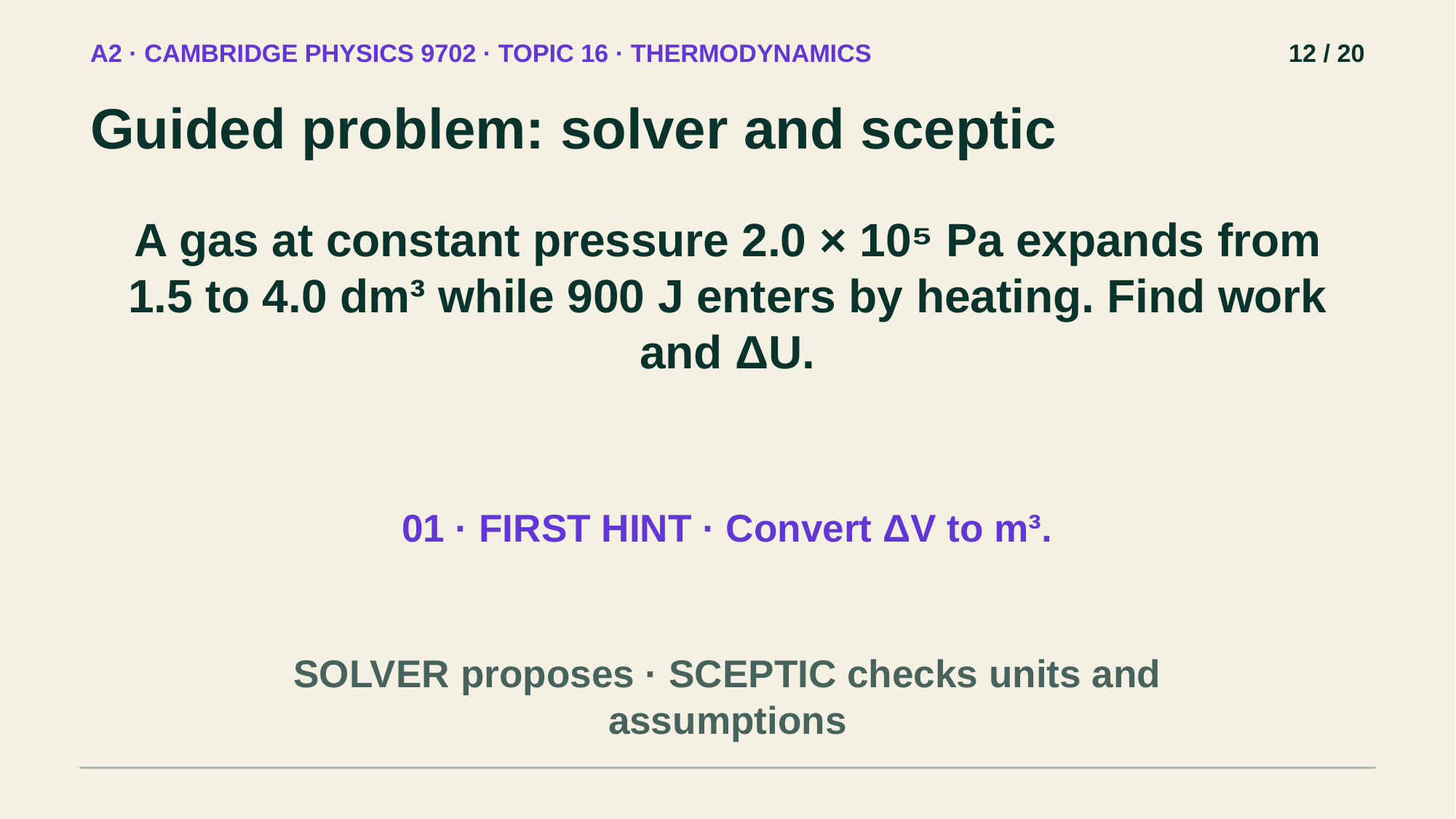

A2 · CAMBRIDGE PHYSICS 9702 · TOPIC 16 · THERMODYNAMICS
12 / 20
Guided problem: solver and sceptic
A gas at constant pressure 2.0 × 10⁵ Pa expands from 1.5 to 4.0 dm³ while 900 J enters by heating. Find work and ΔU.
01 · FIRST HINT · Convert ΔV to m³.
SOLVER proposes · SCEPTIC checks units and assumptions